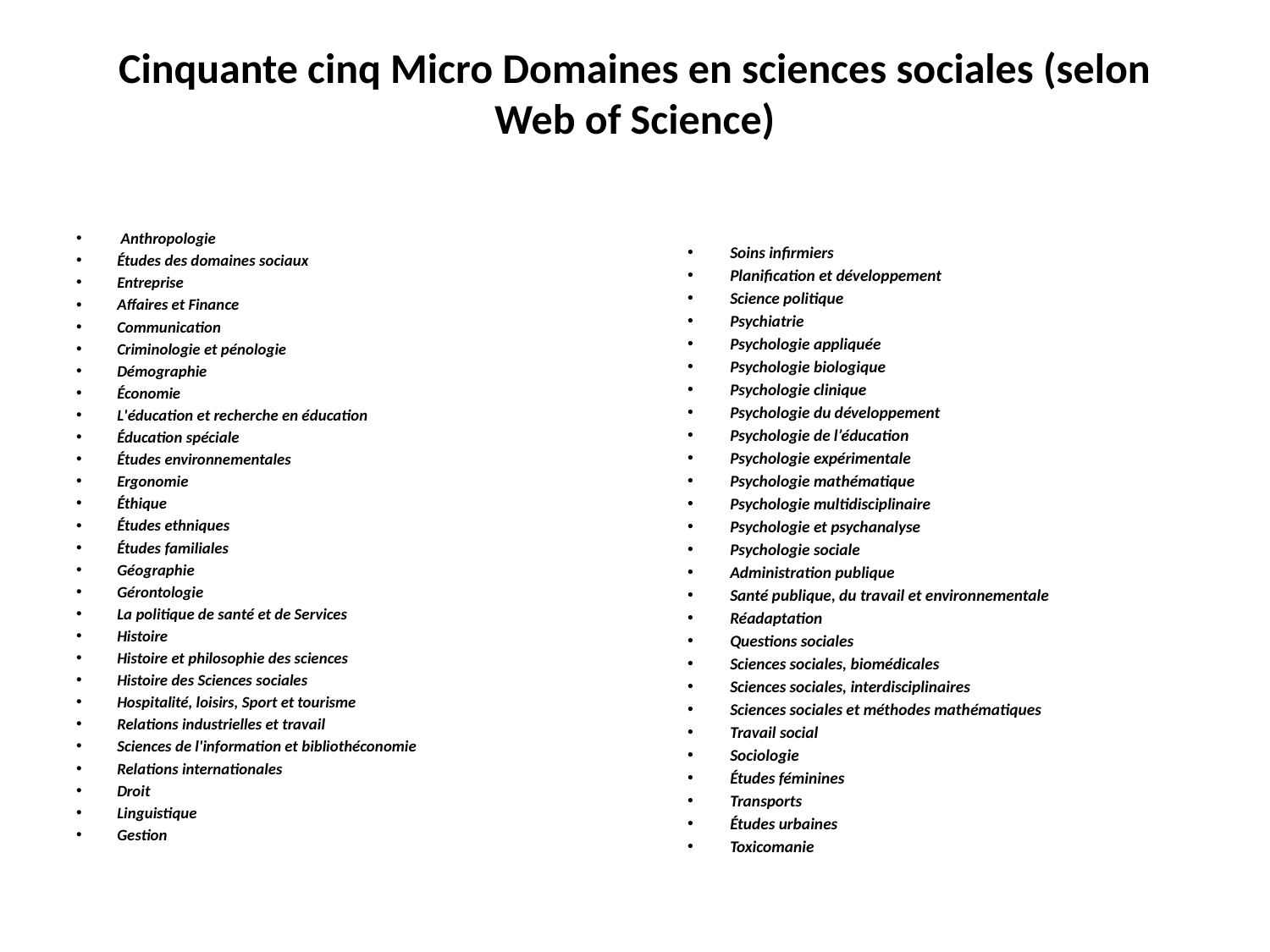

# Cinquante cinq Micro Domaines en sciences sociales (selon Web of Science)
 Anthropologie
Études des domaines sociaux
Entreprise
Affaires et Finance
Communication
Criminologie et pénologie
Démographie
Économie
L'éducation et recherche en éducation
Éducation spéciale
Études environnementales
Ergonomie
Éthique
Études ethniques
Études familiales
Géographie
Gérontologie
La politique de santé et de Services
Histoire
Histoire et philosophie des sciences
Histoire des Sciences sociales
Hospitalité, loisirs, Sport et tourisme
Relations industrielles et travail
Sciences de l'information et bibliothéconomie
Relations internationales
Droit
Linguistique
Gestion
Soins infirmiers
Planification et développement
Science politique
Psychiatrie
Psychologie appliquée
Psychologie biologique
Psychologie clinique
Psychologie du développement
Psychologie de l’éducation
Psychologie expérimentale
Psychologie mathématique
Psychologie multidisciplinaire
Psychologie et psychanalyse
Psychologie sociale
Administration publique
Santé publique, du travail et environnementale
Réadaptation
Questions sociales
Sciences sociales, biomédicales
Sciences sociales, interdisciplinaires
Sciences sociales et méthodes mathématiques
Travail social
Sociologie
Études féminines
Transports
Études urbaines
Toxicomanie